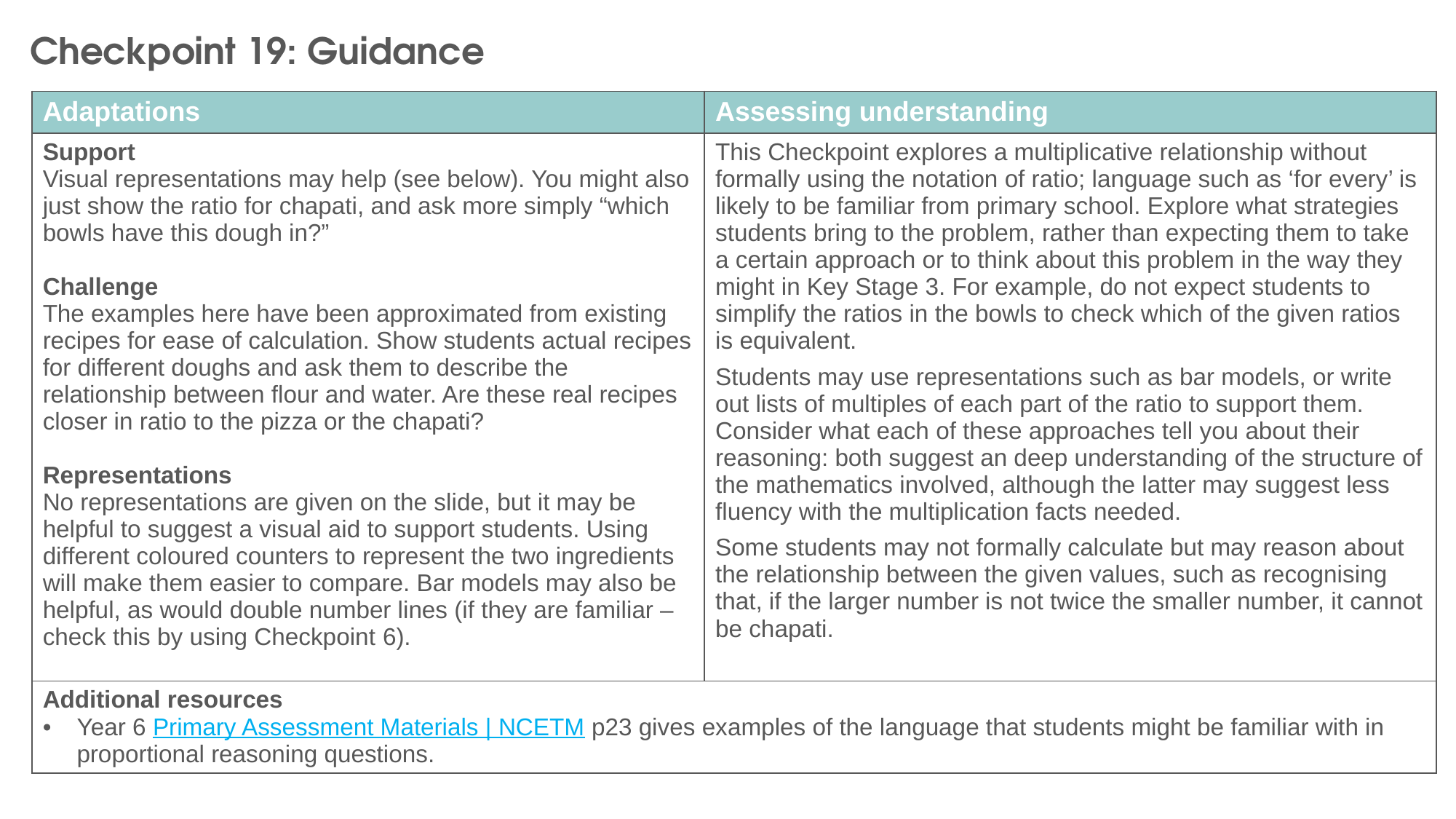

Checkpoint 19: Guidance
| Adaptations | Assessing understanding |
| --- | --- |
| Support Visual representations may help (see below). You might also just show the ratio for chapati, and ask more simply “which bowls have this dough in?” Challenge The examples here have been approximated from existing recipes for ease of calculation. Show students actual recipes for different doughs and ask them to describe the relationship between flour and water. Are these real recipes closer in ratio to the pizza or the chapati? Representations No representations are given on the slide, but it may be helpful to suggest a visual aid to support students. Using different coloured counters to represent the two ingredients will make them easier to compare. Bar models may also be helpful, as would double number lines (if they are familiar – check this by using Checkpoint 6). | This Checkpoint explores a multiplicative relationship without formally using the notation of ratio; language such as ‘for every’ is likely to be familiar from primary school. Explore what strategies students bring to the problem, rather than expecting them to take a certain approach or to think about this problem in the way they might in Key Stage 3. For example, do not expect students to simplify the ratios in the bowls to check which of the given ratios is equivalent. Students may use representations such as bar models, or write out lists of multiples of each part of the ratio to support them. Consider what each of these approaches tell you about their reasoning: both suggest an deep understanding of the structure of the mathematics involved, although the latter may suggest less fluency with the multiplication facts needed. Some students may not formally calculate but may reason about the relationship between the given values, such as recognising that, if the larger number is not twice the smaller number, it cannot be chapati. |
| Additional resources Year 6 Primary Assessment Materials | NCETM p23 gives examples of the language that students might be familiar with in proportional reasoning questions. |  |